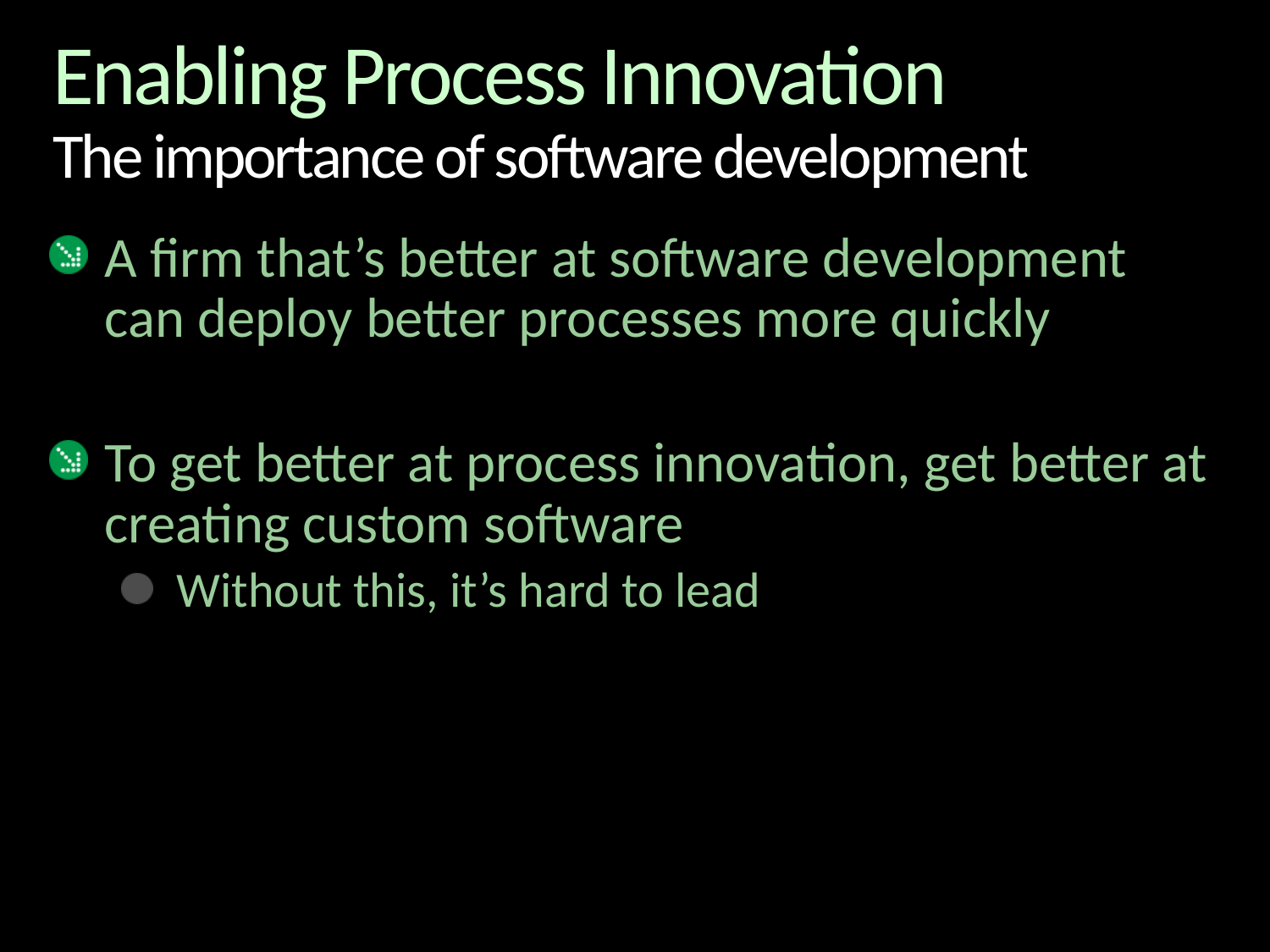

# Enabling Process Innovation The importance of software development
A firm that’s better at software development can deploy better processes more quickly

To get better at process innovation, get better at creating custom software
Without this, it’s hard to lead